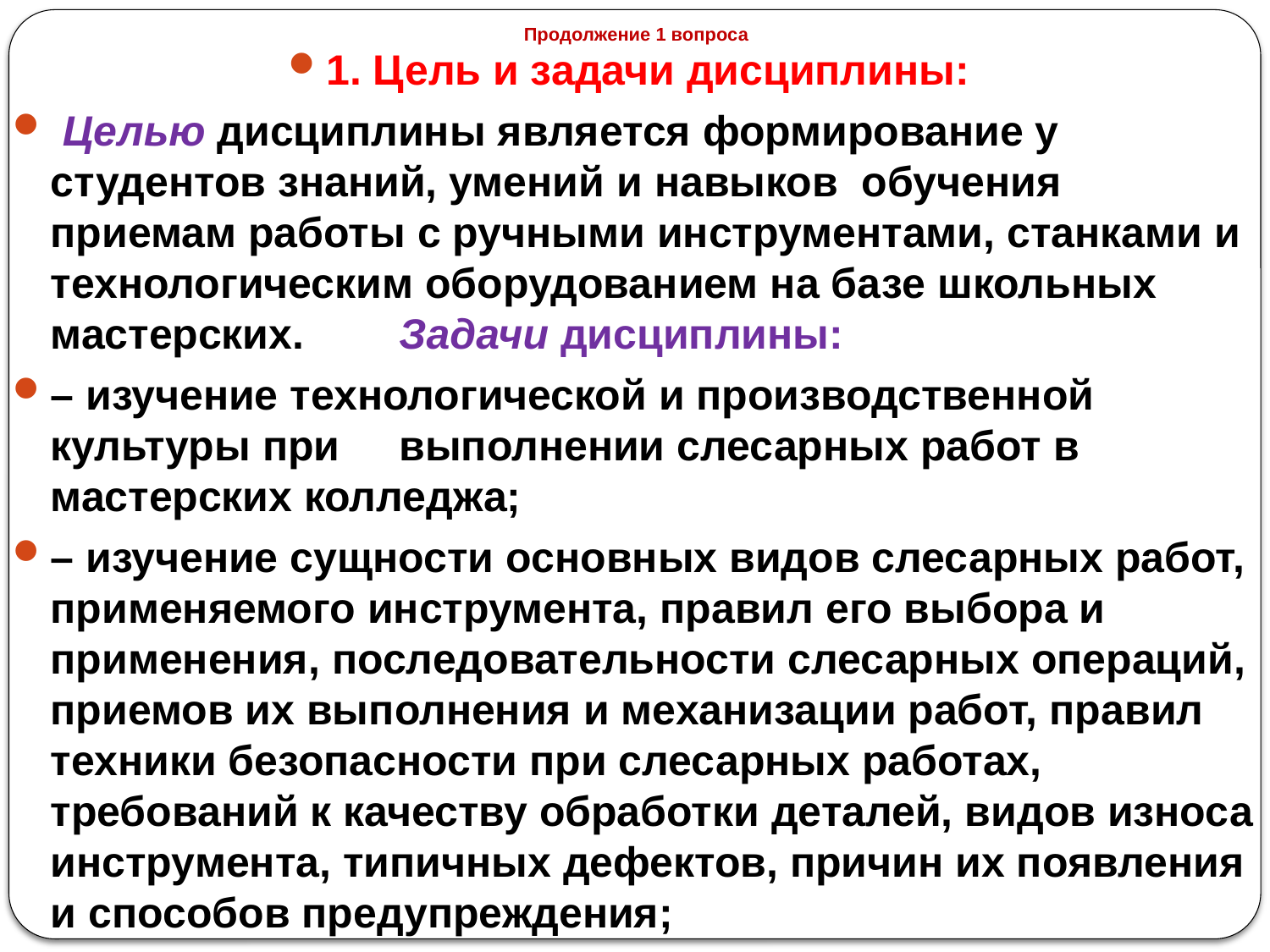

# Продолжение 1 вопроса
1. Цель и задачи дисциплины:
 Целью дисциплины является формирование у студентов знаний, умений и навыков  обучения  приемам работы с ручными инструментами, станками и технологическим оборудованием на базе школьных мастерских.        Задачи дисциплины:
– изучение технологической и производственной культуры при     выполнении слесарных работ в мастерских колледжа;
– изучение сущности основных видов слесарных работ, применяемого инструмента, правил его выбора и применения, последовательности слесарных операций, приемов их выполнения и механизации работ, правил техники безопасности при слесарных работах, требований к качеству обработки деталей, видов износа инструмента, типичных дефектов, причин их появления и способов предупреждения;